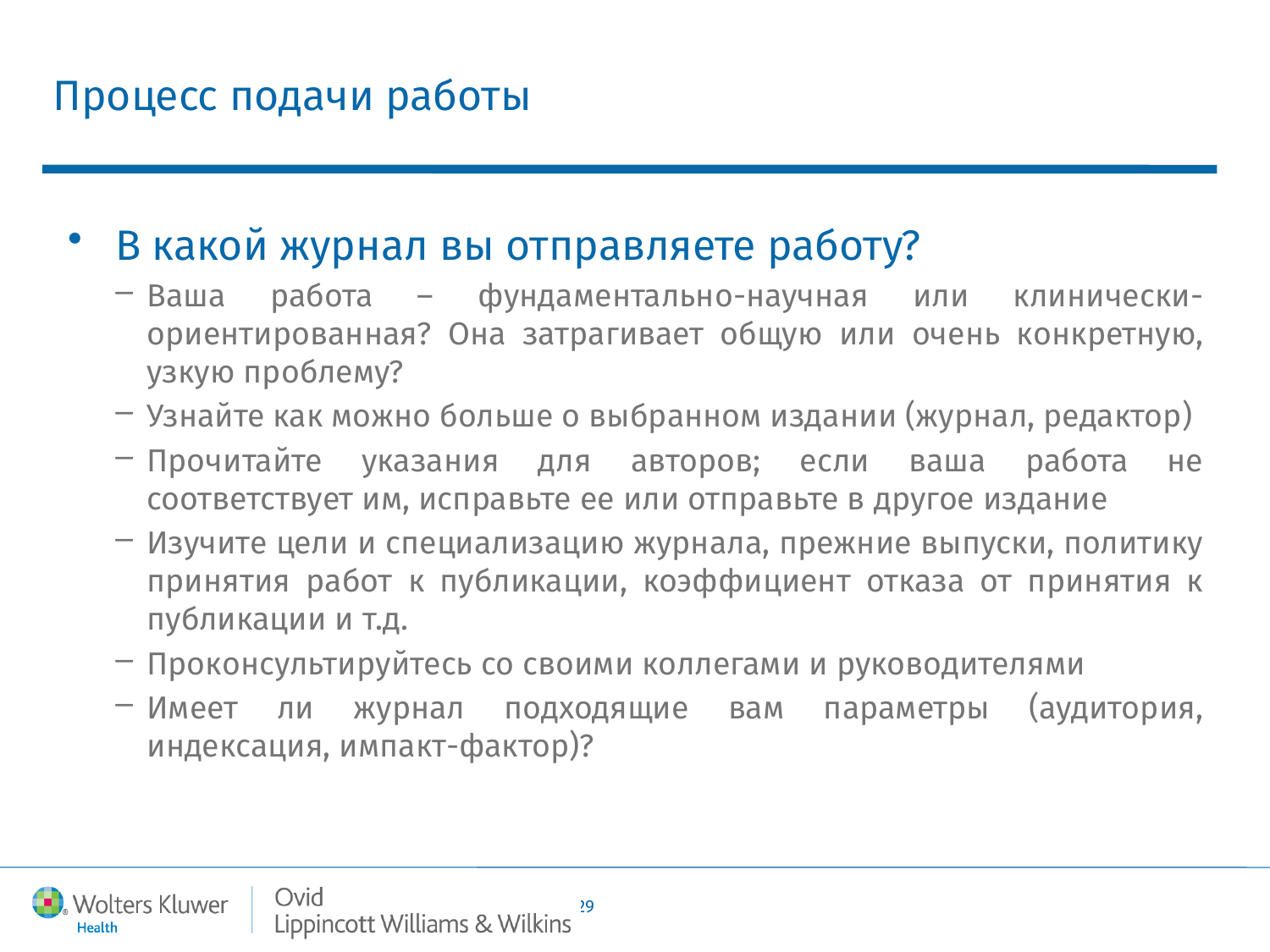

# Процесс подачи работы
В какой журнал вы отправляете работу?
Ваша работа – фундаментально-научная или клинически-ориентированная? Она затрагивает общую или очень конкретную, узкую проблему?
Узнайте как можно больше о выбранном издании (журнал, редактор)
Прочитайте указания для авторов; если ваша работа не соответствует им, исправьте ее или отправьте в другое издание
Изучите цели и специализацию журнала, прежние выпуски, политику принятия работ к публикации, коэффициент отказа от принятия к публикации и т.д.
Проконсультируйтесь со своими коллегами и руководителями
Имеет ли журнал подходящие вам параметры (аудитория, индексация, импакт-фактор)?